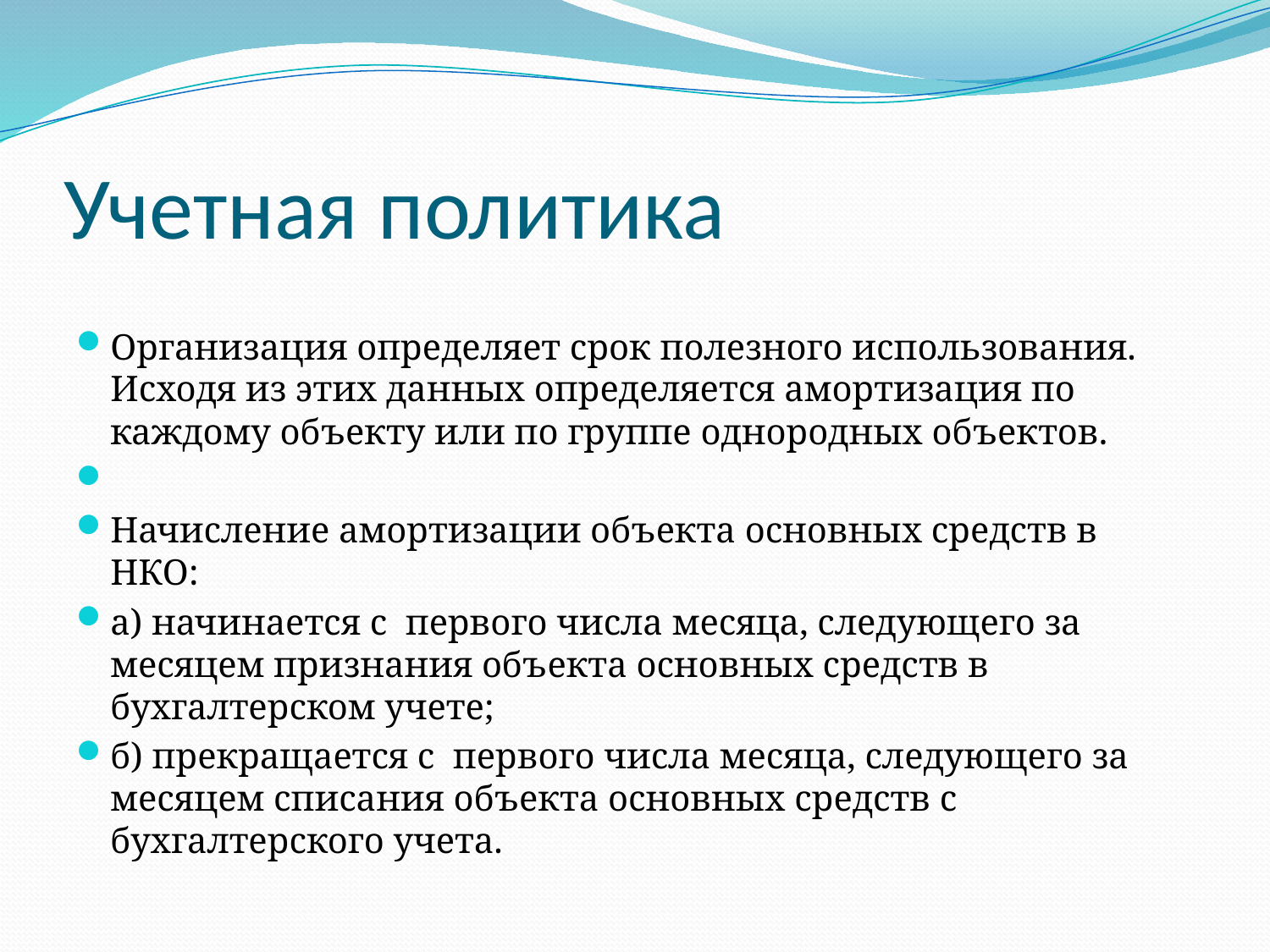

# Учетная политика

Организация определяет срок полезного использования. Исходя из этих данных определяется амортизация по каждому объекту или по группе однородных объектов.

Начисление амортизации объекта основных средств в НКО:
а) начинается с  первого числа месяца, следующего за месяцем признания объекта основных средств в бухгалтерском учете;
б) прекращается с  первого числа месяца, следующего за месяцем списания объекта основных средств с бухгалтерского учета.